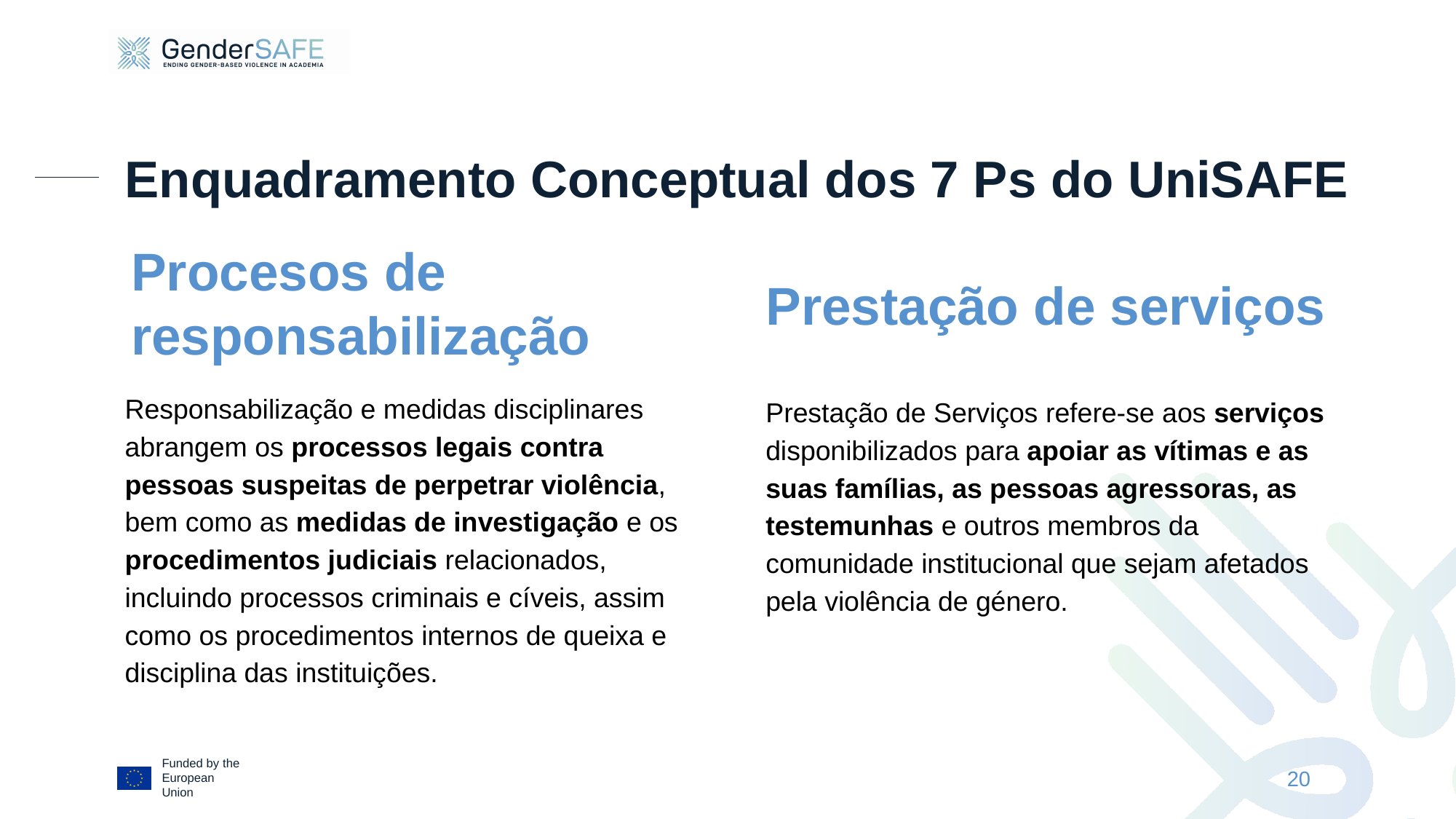

# Enquadramento Conceptual dos 7 Ps do UniSAFE

Procesos de responsabilização
Prestação de serviços
Responsabilização e medidas disciplinares abrangem os processos legais contra pessoas suspeitas de perpetrar violência, bem como as medidas de investigação e os procedimentos judiciais relacionados, incluindo processos criminais e cíveis, assim como os procedimentos internos de queixa e disciplina das instituições.

Prestação de Serviços refere-se aos serviços disponibilizados para apoiar as vítimas e as suas famílias, as pessoas agressoras, as testemunhas e outros membros da comunidade institucional que sejam afetados pela violência de género.

20